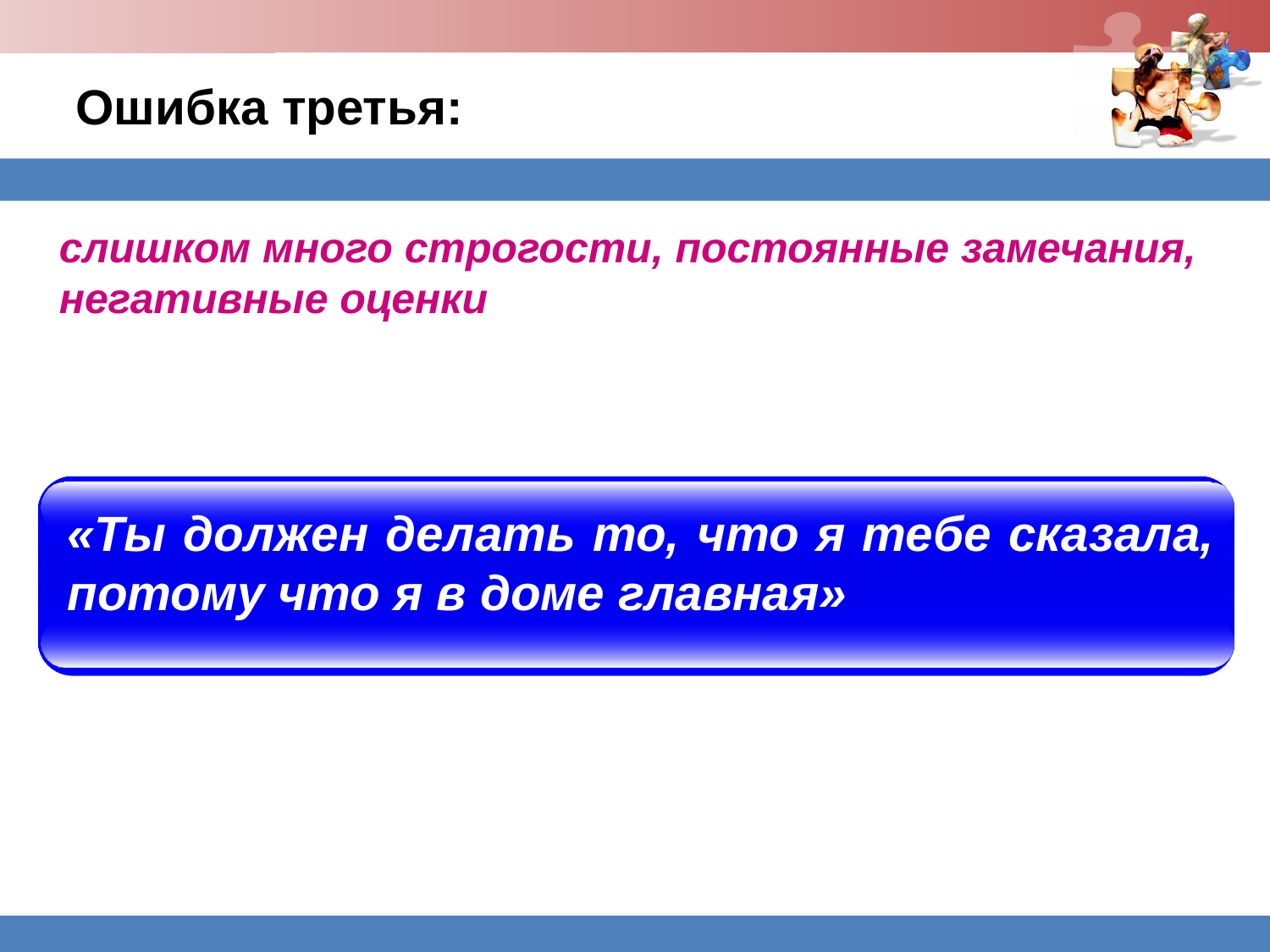

Ошибка третья:
 слишком много строгости, постоянные замечания,
 негативные оценки

«Ты должен делать то, что я тебе сказала, потому что я в доме главная»